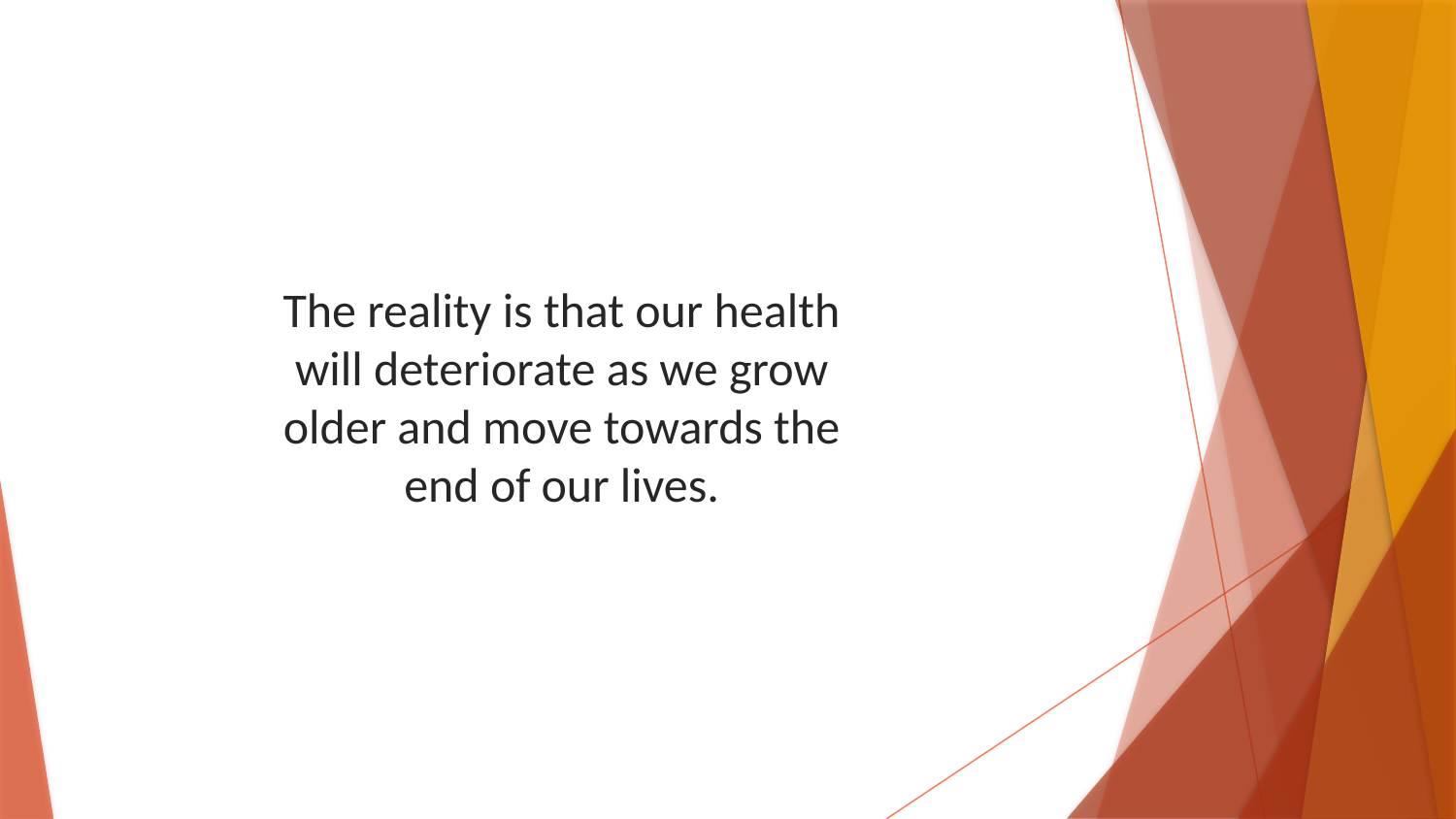

The reality is that our health will deteriorate as we grow older and move towards the end of our lives.